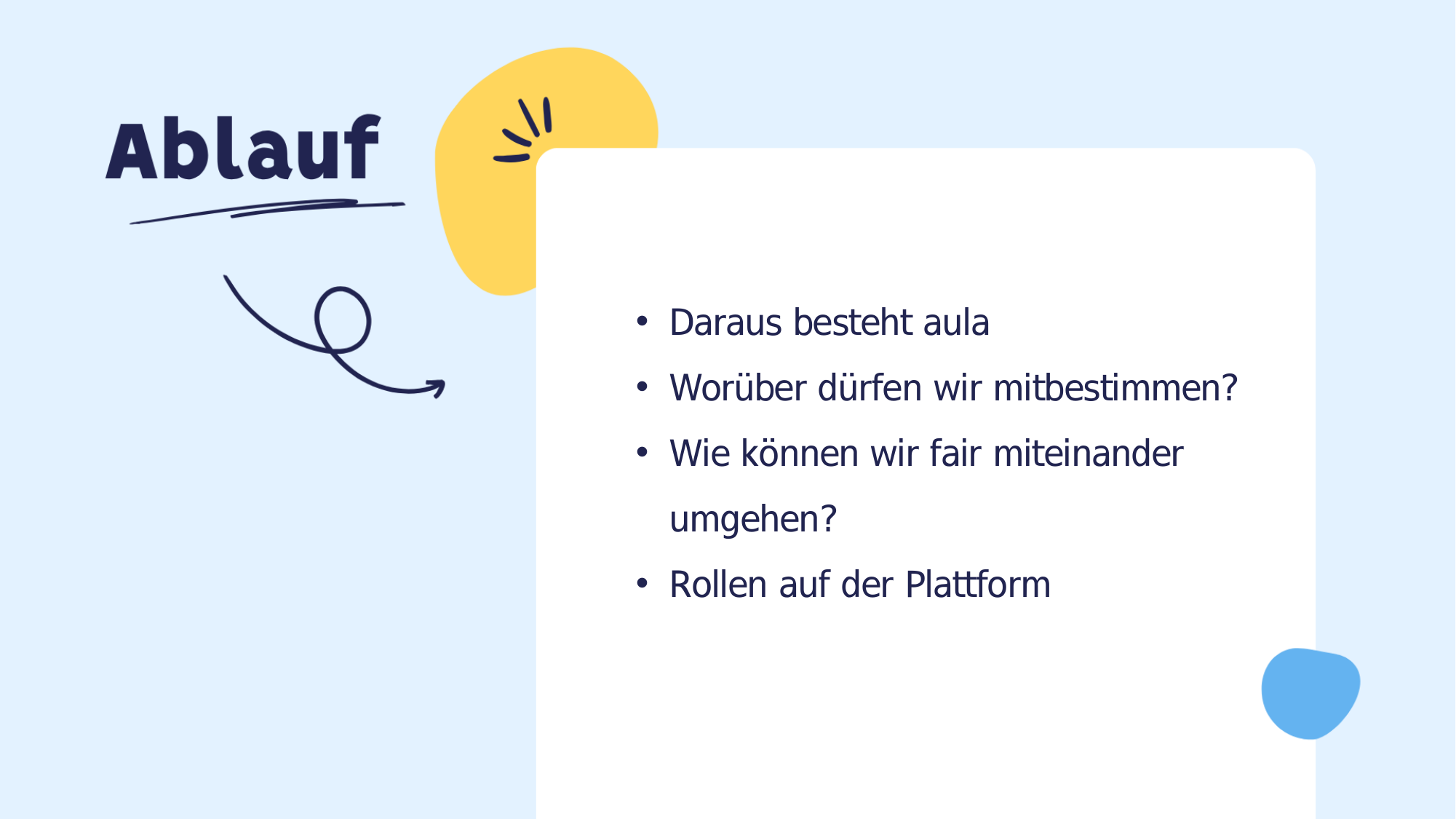

Daraus besteht aula
Worüber dürfen wir mitbestimmen?
Wie können wir fair miteinander umgehen?
Rollen auf der Plattform